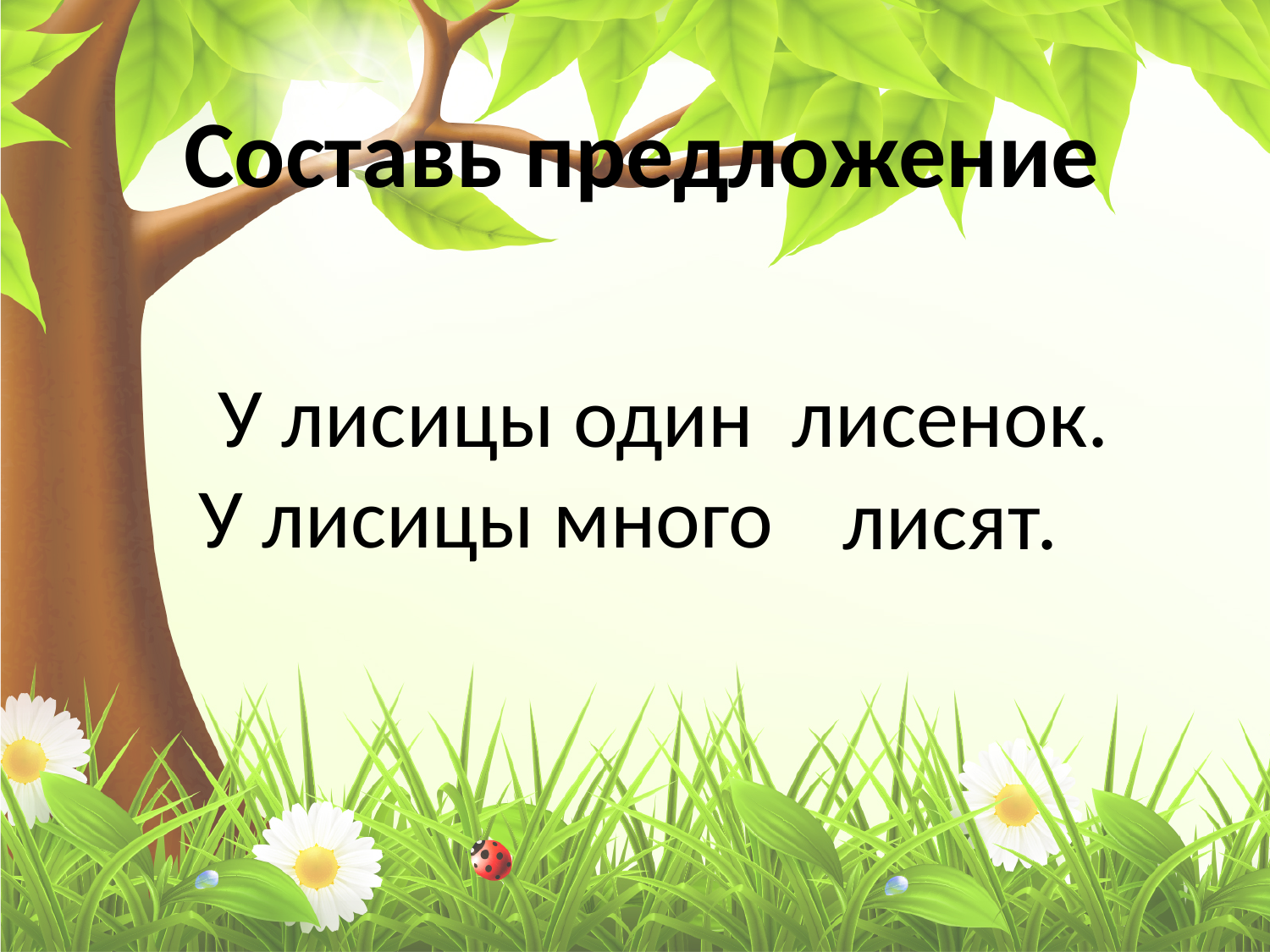

Составь предложение
У лисицы один
У лисицы много
лисенок.
лисят.